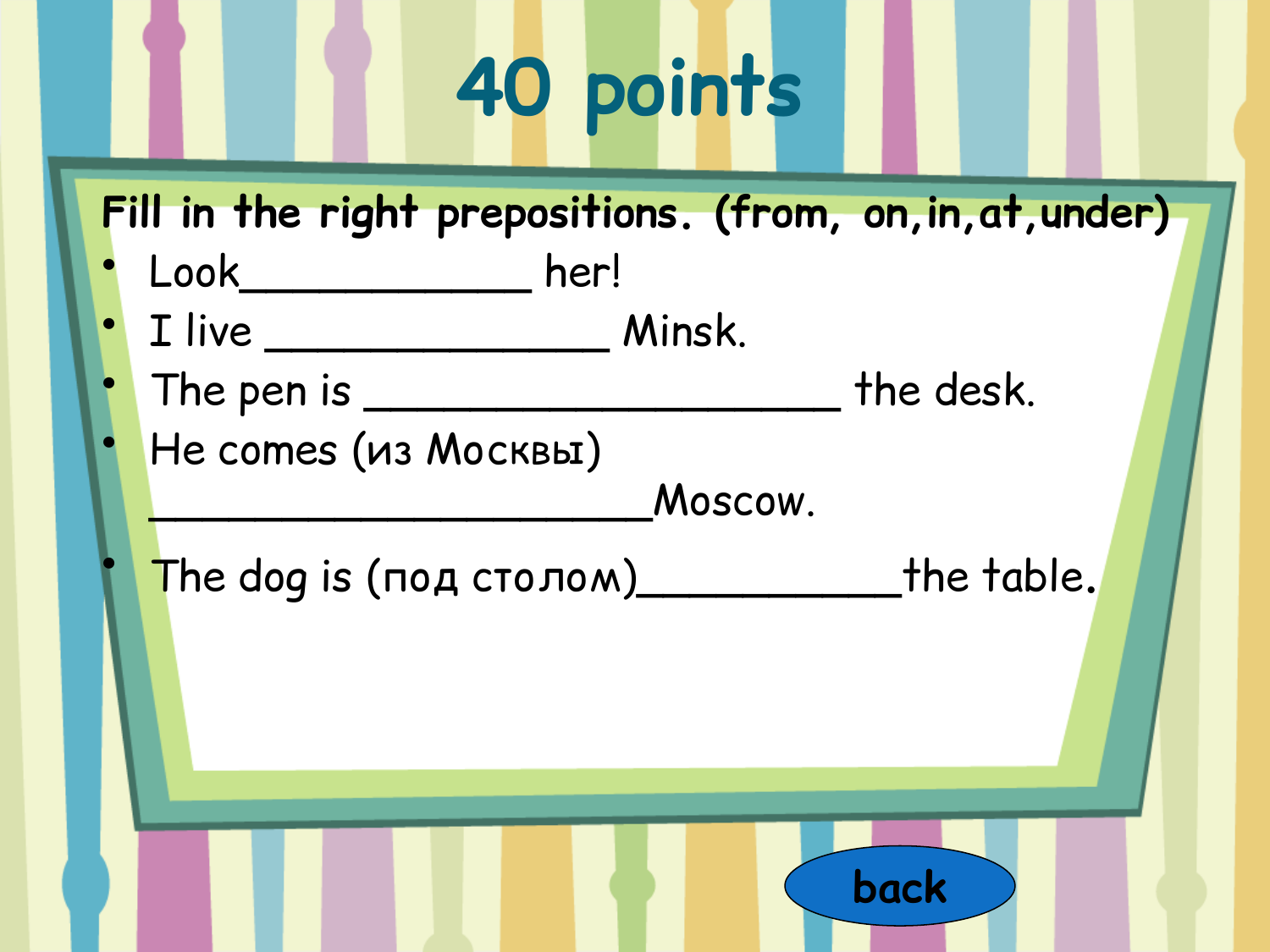

40 points
Fill in the right prepositions. (from, on,in,at,under)
Look___________ her!
I live _____________ Minsk.
The pen is __________________ the desk.
He comes (из Москвы) ___________________Moscow.
The dog is (под столом)__________the table.

back